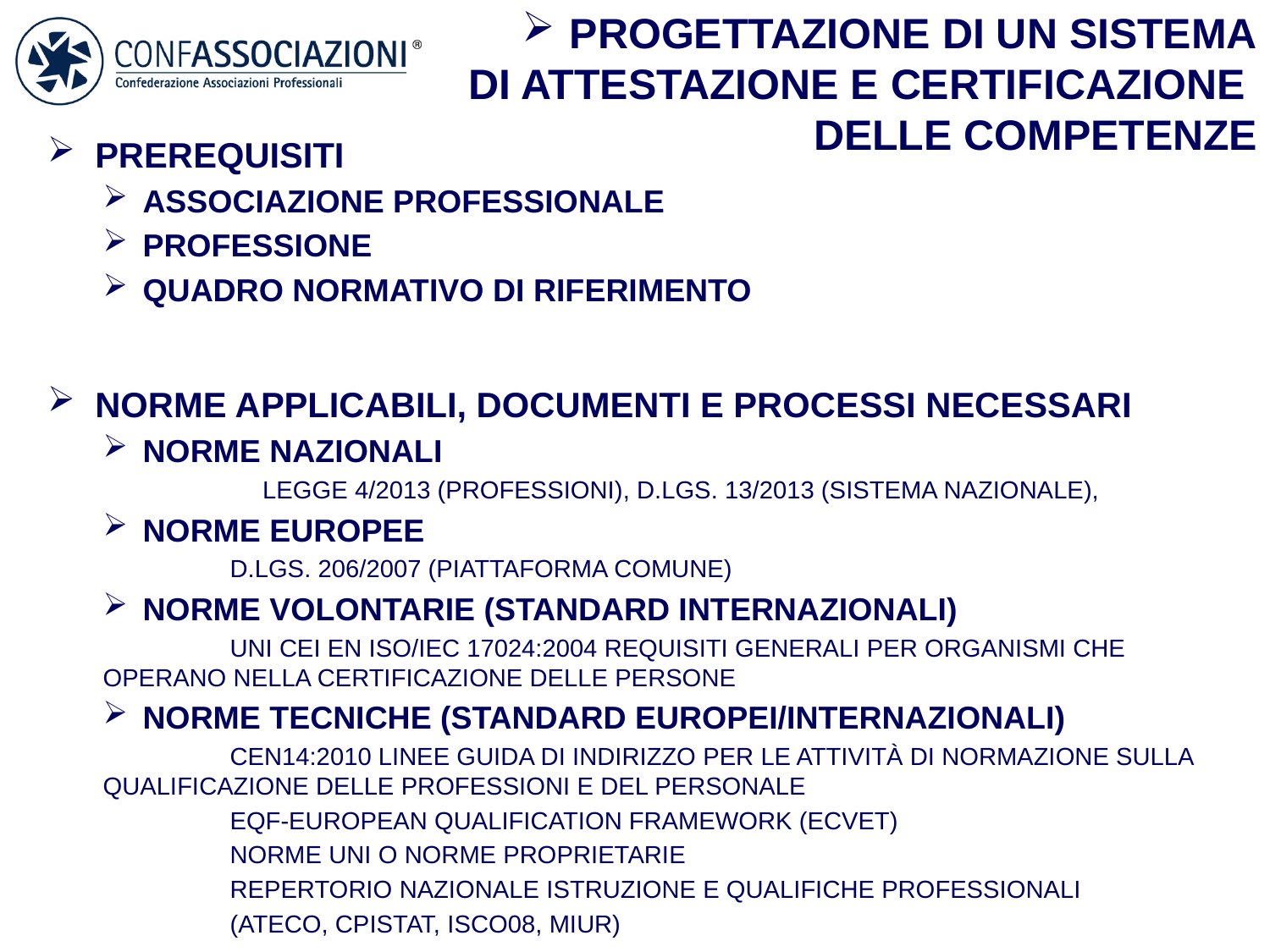

PROGETTAZIONE DI UN SISTEMA
DI ATTESTAZIONE E CERTIFICAZIONE
DELLE COMPETENZE
PREREQUISITI
ASSOCIAZIONE PROFESSIONALE
PROFESSIONE
QUADRO NORMATIVO DI RIFERIMENTO

NORME APPLICABILI, DOCUMENTI E PROCESSI NECESSARI
NORME NAZIONALI
	LEGGE 4/2013 (PROFESSIONI), D.LGS. 13/2013 (SISTEMA NAZIONALE),
NORME EUROPEE
	D.LGS. 206/2007 (PIATTAFORMA COMUNE)
NORME VOLONTARIE (STANDARD INTERNAZIONALI)
	UNI CEI EN ISO/IEC 17024:2004 REQUISITI GENERALI PER ORGANISMI CHE 	OPERANO NELLA CERTIFICAZIONE DELLE PERSONE
NORME TECNICHE (STANDARD EUROPEI/INTERNAZIONALI)
	CEN14:2010 LINEE GUIDA DI INDIRIZZO PER LE ATTIVITÀ DI NORMAZIONE SULLA 	QUALIFICAZIONE DELLE PROFESSIONI E DEL PERSONALE
	EQF-EUROPEAN QUALIFICATION FRAMEWORK (ECVET)
	NORME UNI O NORME PROPRIETARIE
	REPERTORIO NAZIONALE ISTRUZIONE E QUALIFICHE PROFESSIONALI
	(ATECO, CPISTAT, ISCO08, MIUR)